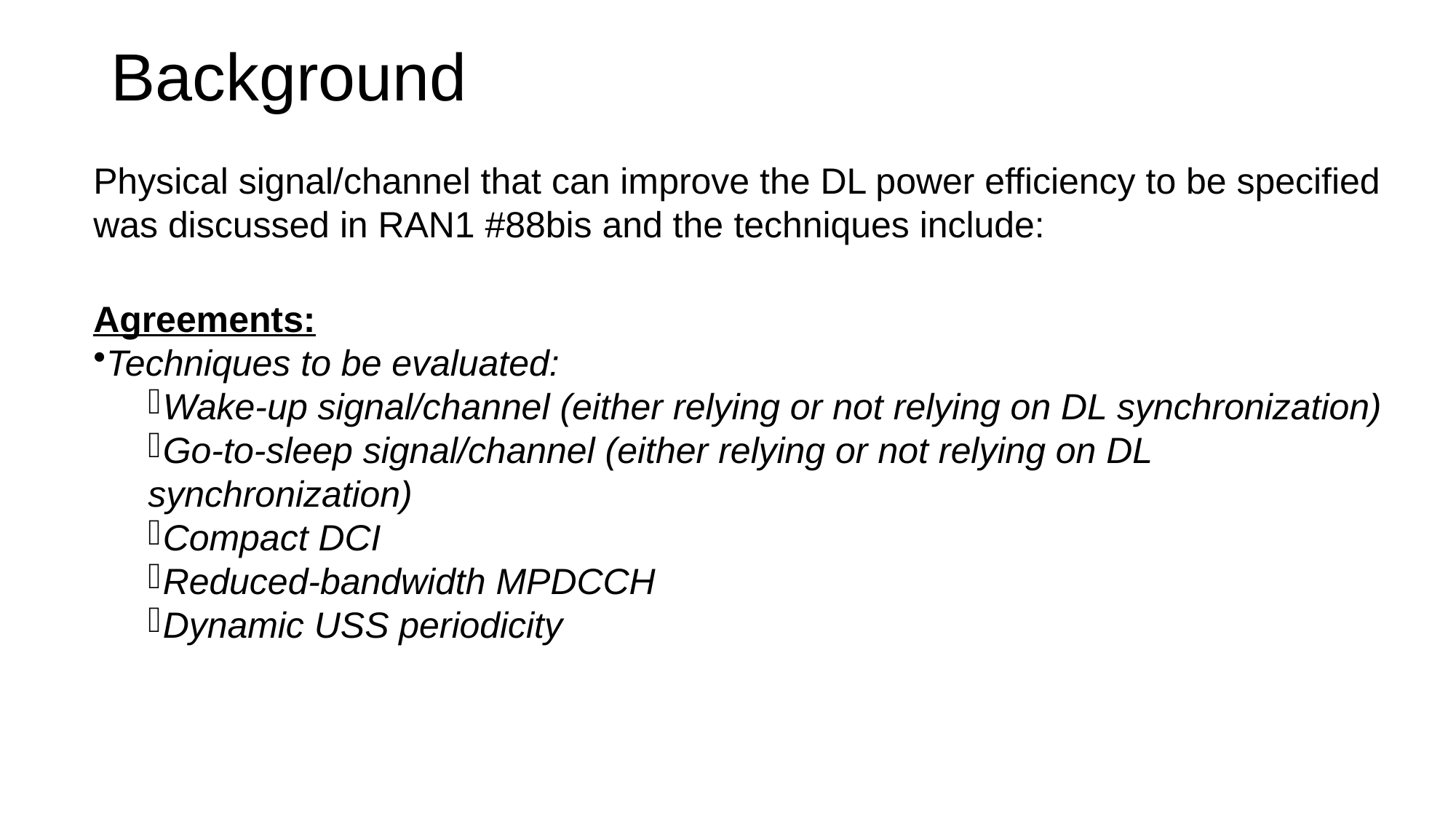

# Background
Physical signal/channel that can improve the DL power efficiency to be specified was discussed in RAN1 #88bis and the techniques include:

Agreements:
Techniques to be evaluated:
Wake-up signal/channel (either relying or not relying on DL synchronization)
Go-to-sleep signal/channel (either relying or not relying on DL synchronization)
Compact DCI
Reduced-bandwidth MPDCCH
Dynamic USS periodicity